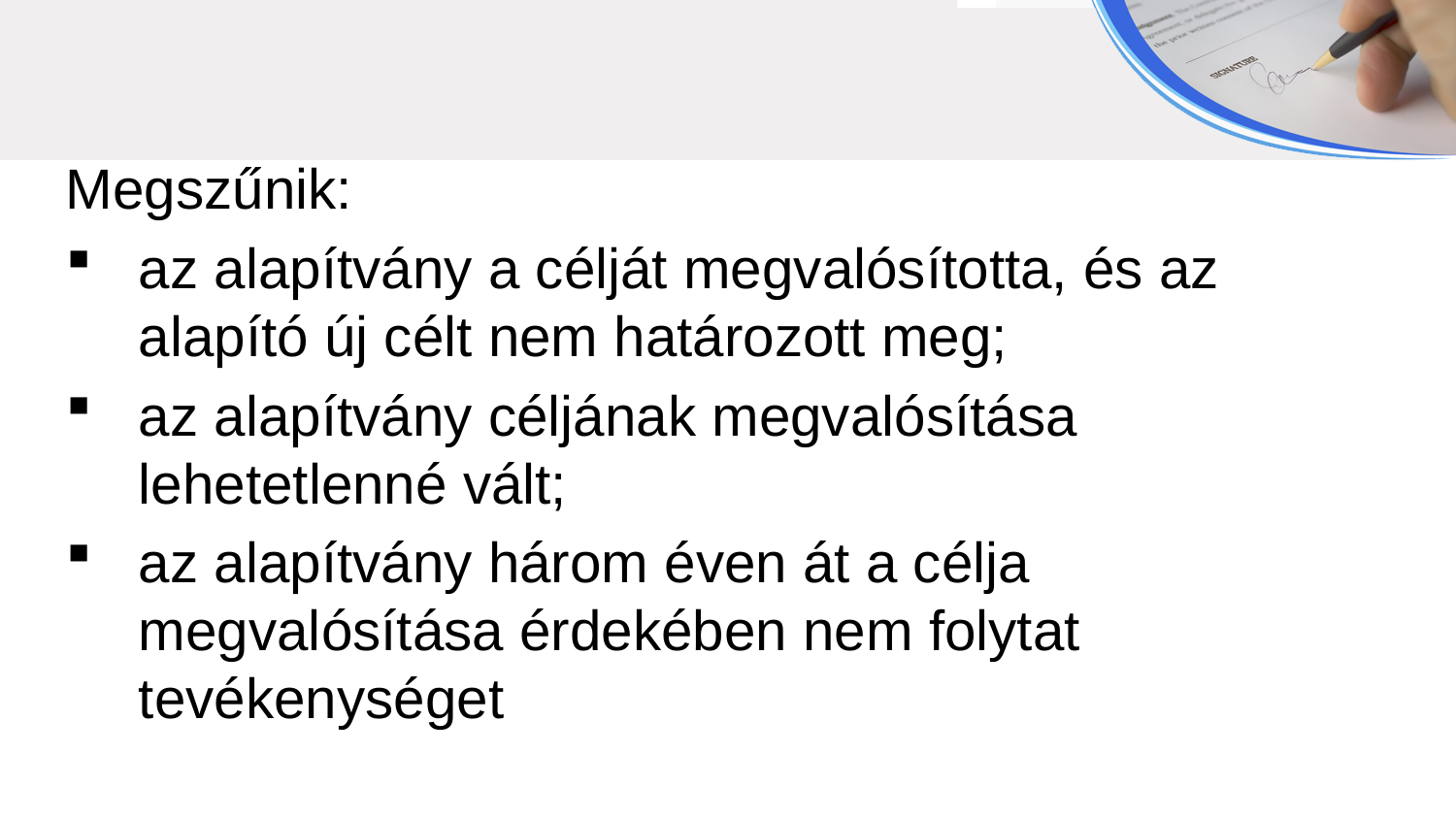

Megszűnik:
az alapítvány a célját megvalósította, és az alapító új célt nem határozott meg;
az alapítvány céljának megvalósítása lehetetlenné vált;
az alapítvány három éven át a célja megvalósítása érdekében nem folytat tevékenységet